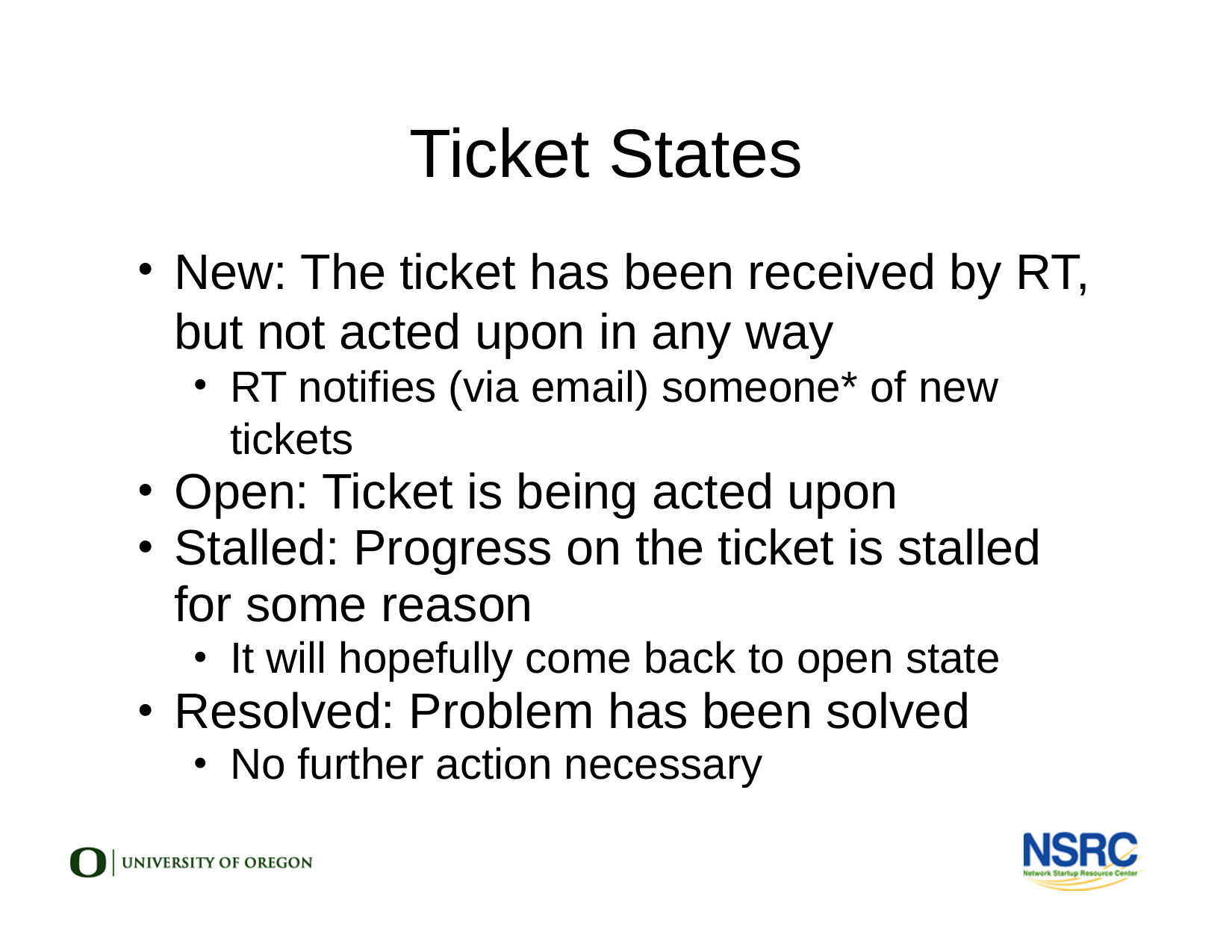

Ticket States
New: The ticket has been received by RT, but not acted upon in any way
RT notifies (via email) someone* of new tickets
Open: Ticket is being acted upon
Stalled: Progress on the ticket is stalled for some reason
It will hopefully come back to open state
Resolved: Problem has been solved
No further action necessary